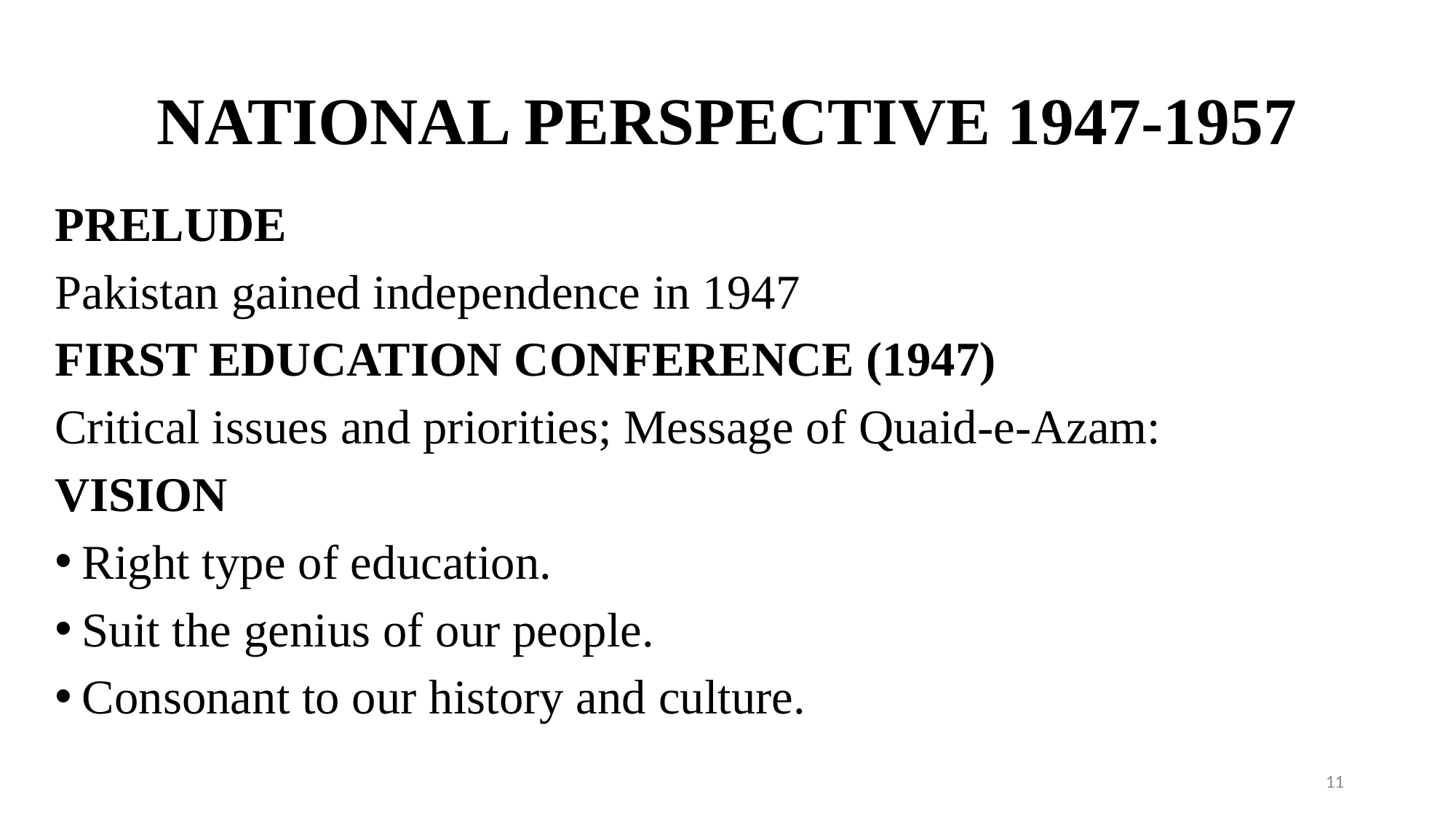

# NATIONAL PERSPECTIVE 1947-1957
PRELUDE
Pakistan gained independence in 1947
FIRST EDUCATION CONFERENCE (1947)
Critical issues and priorities; Message of Quaid-e-Azam:
VISION
Right type of education.
Suit the genius of our people.
Consonant to our history and culture.

11